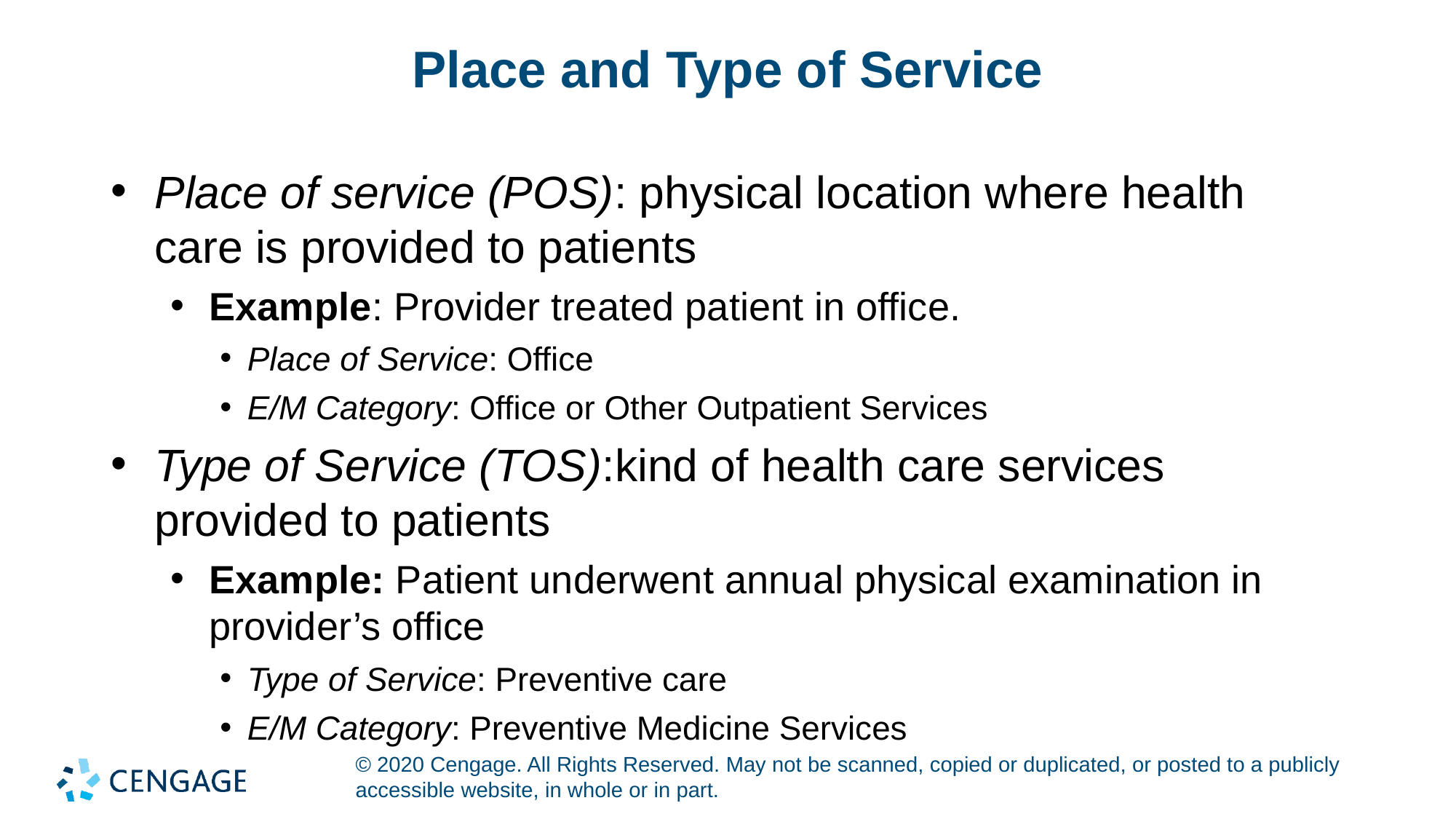

# Place and Type of Service
Place of service (POS): physical location where health care is provided to patients
Example: Provider treated patient in office.
Place of Service: Office
E/M Category: Office or Other Outpatient Services
Type of Service (TOS):kind of health care services provided to patients
Example: Patient underwent annual physical examination in provider’s office
Type of Service: Preventive care
E/M Category: Preventive Medicine Services